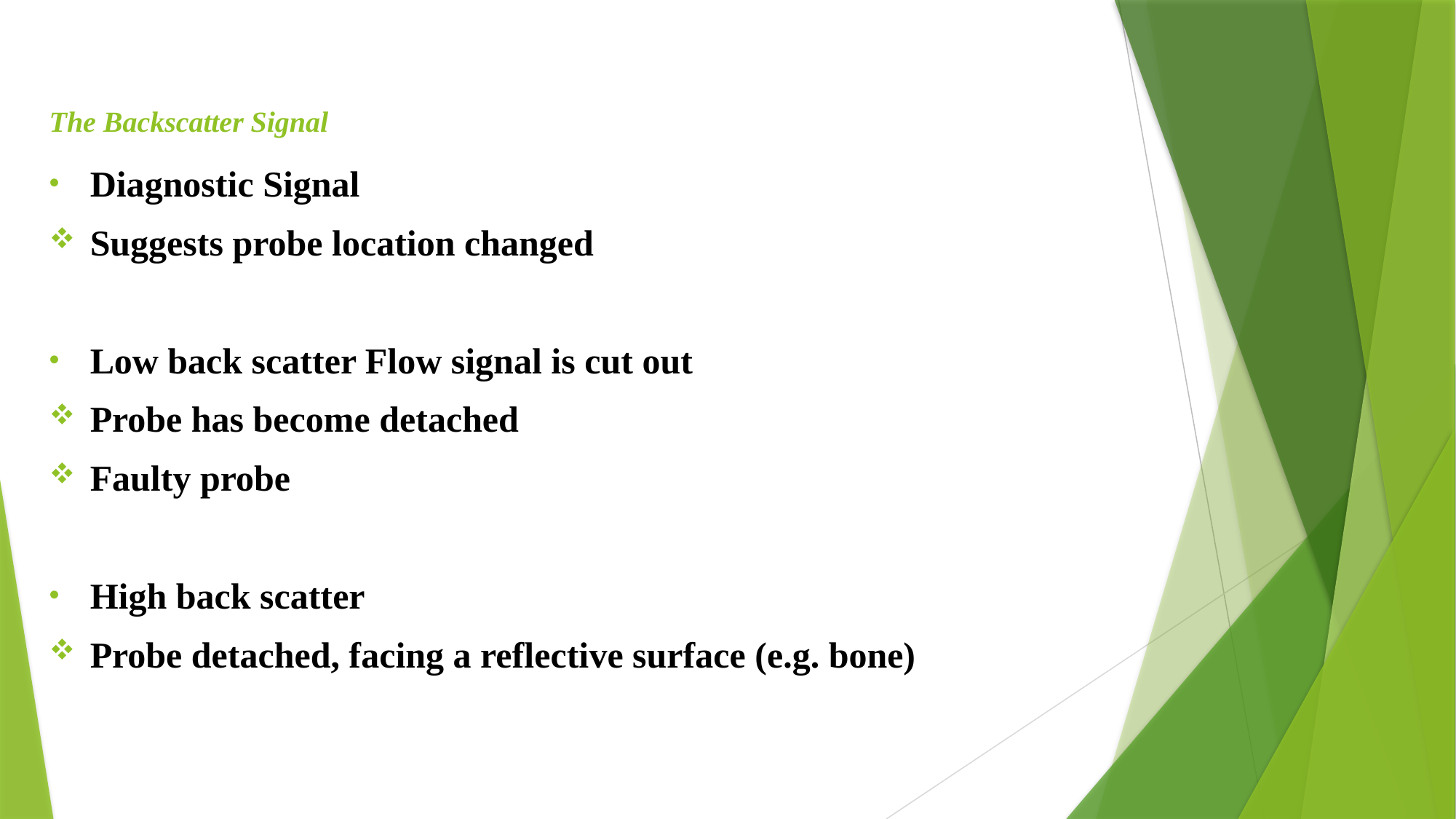

# The Backscatter Signal
Diagnostic Signal
Suggests probe location changed

Low back scatter Flow signal is cut out
Probe has become detached
Faulty probe

High back scatter
Probe detached, facing a reflective surface (e.g. bone)